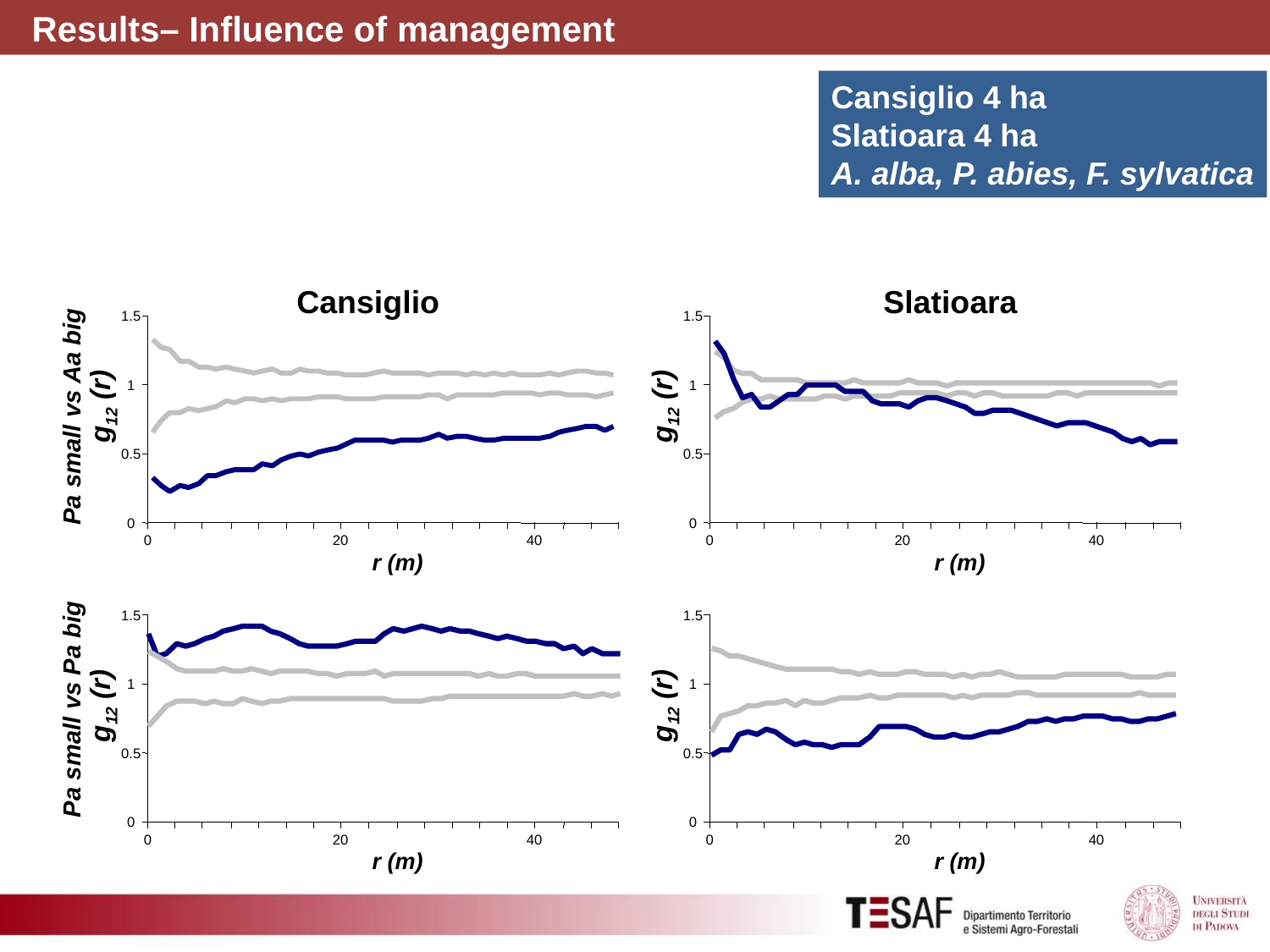

Results– Influence of management
Cansiglio 4 ha
Slatioara 4 ha
A. alba, P. abies, F. sylvatica
Cansiglio
Slatioara

1.5

1

g12 (r)
0.5

0

0
20
40
r (m)

1.5

1

g12 (r)
0.5

0

0
20
40
r (m)

g12 (r)

1.5

1

g12 (r)
0.5

0

0
20
40
r (m)

1.5

1

g12 (r)
0.5

0

0
20
40
r (m)

Pa small vs Aa big
Pa small vs Pa big